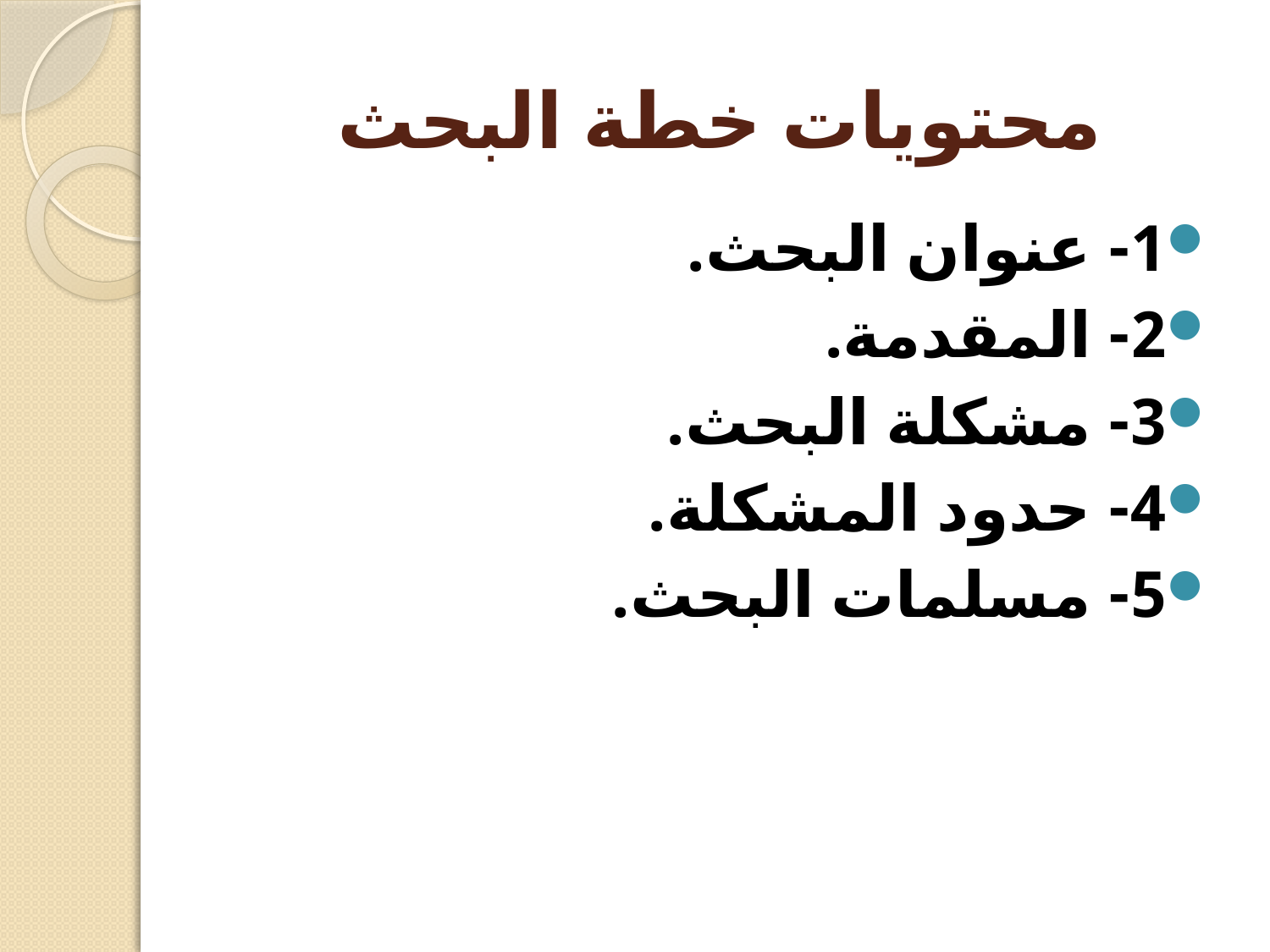

# محتويات خطة البحث
1- عنوان البحث.
2- المقدمة.
3- مشكلة البحث.
4- حدود المشكلة.
5- مسلمات البحث.